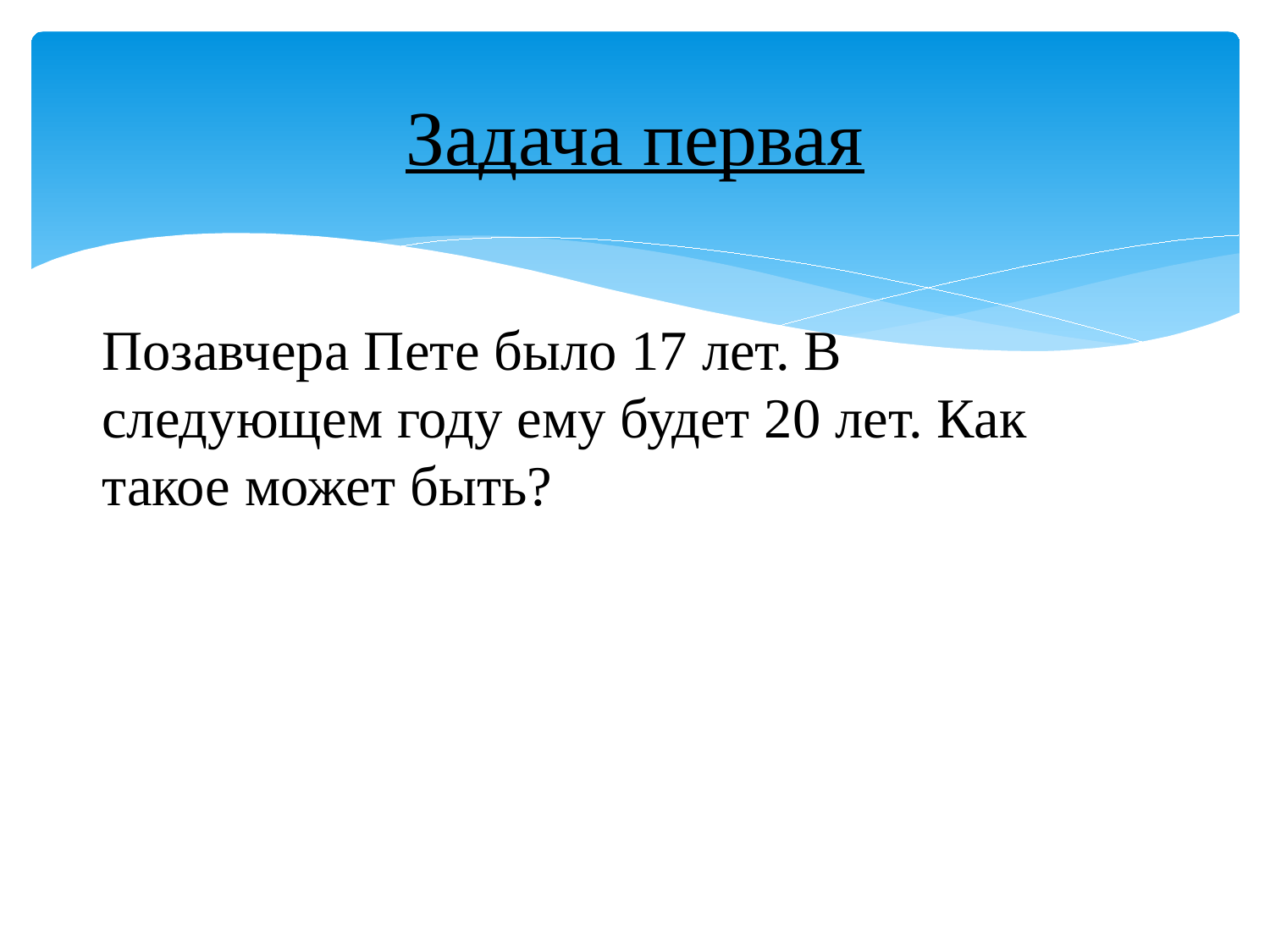

# Задача первая
Позавчера Пете было 17 лет. В
следующем году ему будет 20 лет. Как
такое может быть?